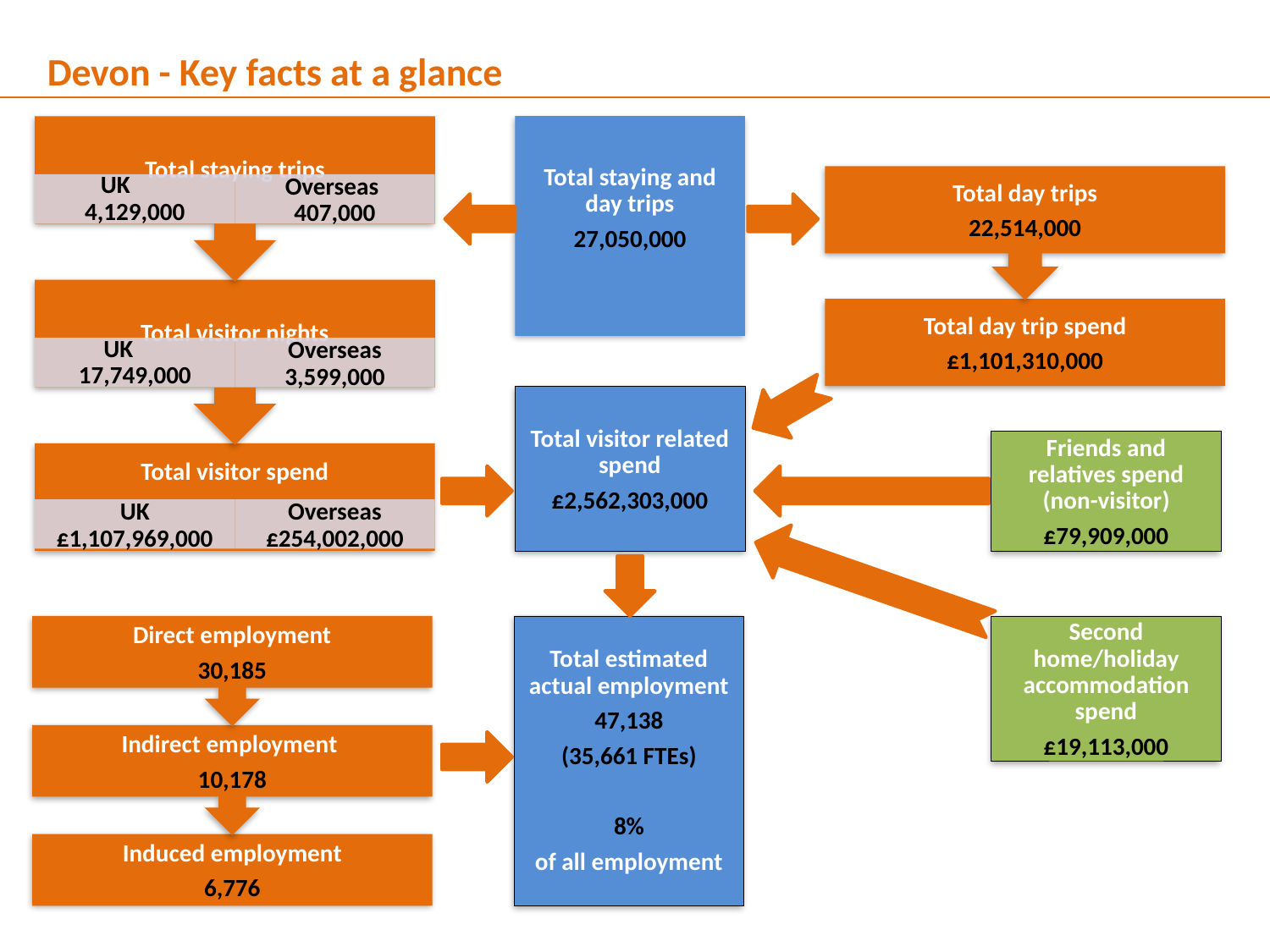

Devon - Key facts at a glance

Total visitor spend

UK £1,107,969,000

Overseas £254,002,000

Total visitor nights

UK       17,749,000

Overseas 3,599,000

Total staying trips
UK        4,129,000

Overseas  407,000

Total staying and day trips
27,050,000

Total day trip spend
£1,101,310,000

Total day trips
22,514,000

Total visitor related spend
£2,562,303,000

Friends and relatives spend (non-visitor)
£79,909,000

Total estimated actual employment
47,138
(35,661 FTEs)

8%
of all employment

Induced employment
6,776

Indirect employment
10,178

Direct employment
30,185

Second home/holiday accommodation spend
£19,113,000